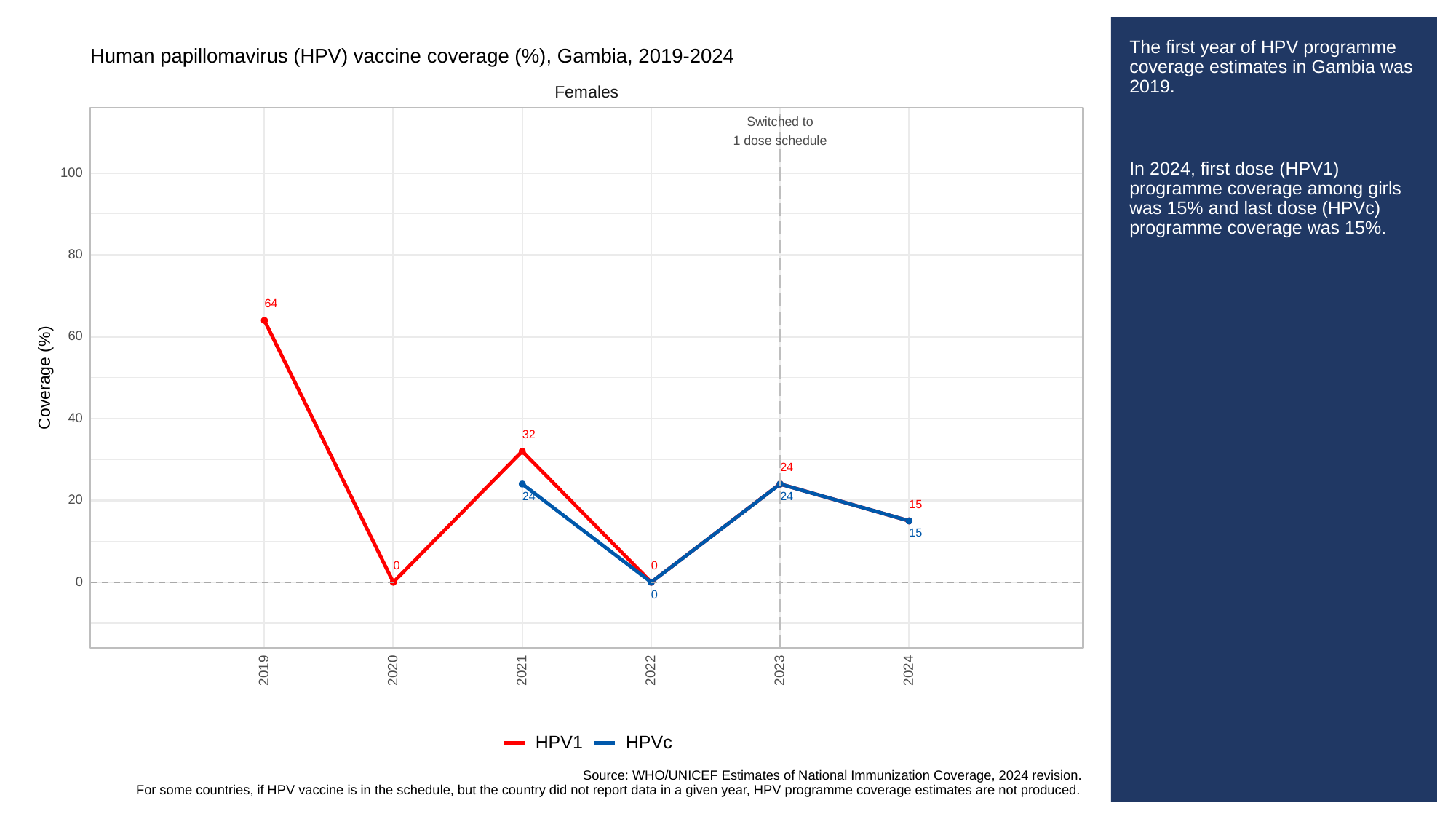

# The first year of HPV programme coverage estimates in Gambia was 2019.

In 2024, first dose (HPV1) programme coverage among girls was 15% and last dose (HPVc) programme coverage was 15%.

Human papillomavirus (HPV) vaccine coverage (%), Gambia, 2019-2024
Females

Switched to

1 dose schedule
100

80

64

60

Coverage (%)

40

32

24

24
24
20
15

15

0
0
0

0

2023
2019
2020
2021
2022
2024
HPVc
HPV1

Source: WHO/UNICEF Estimates of National Immunization Coverage, 2024 revision.
For some countries, if HPV vaccine is in the schedule, but the country did not report data in a given year, HPV programme coverage estimates are not produced.